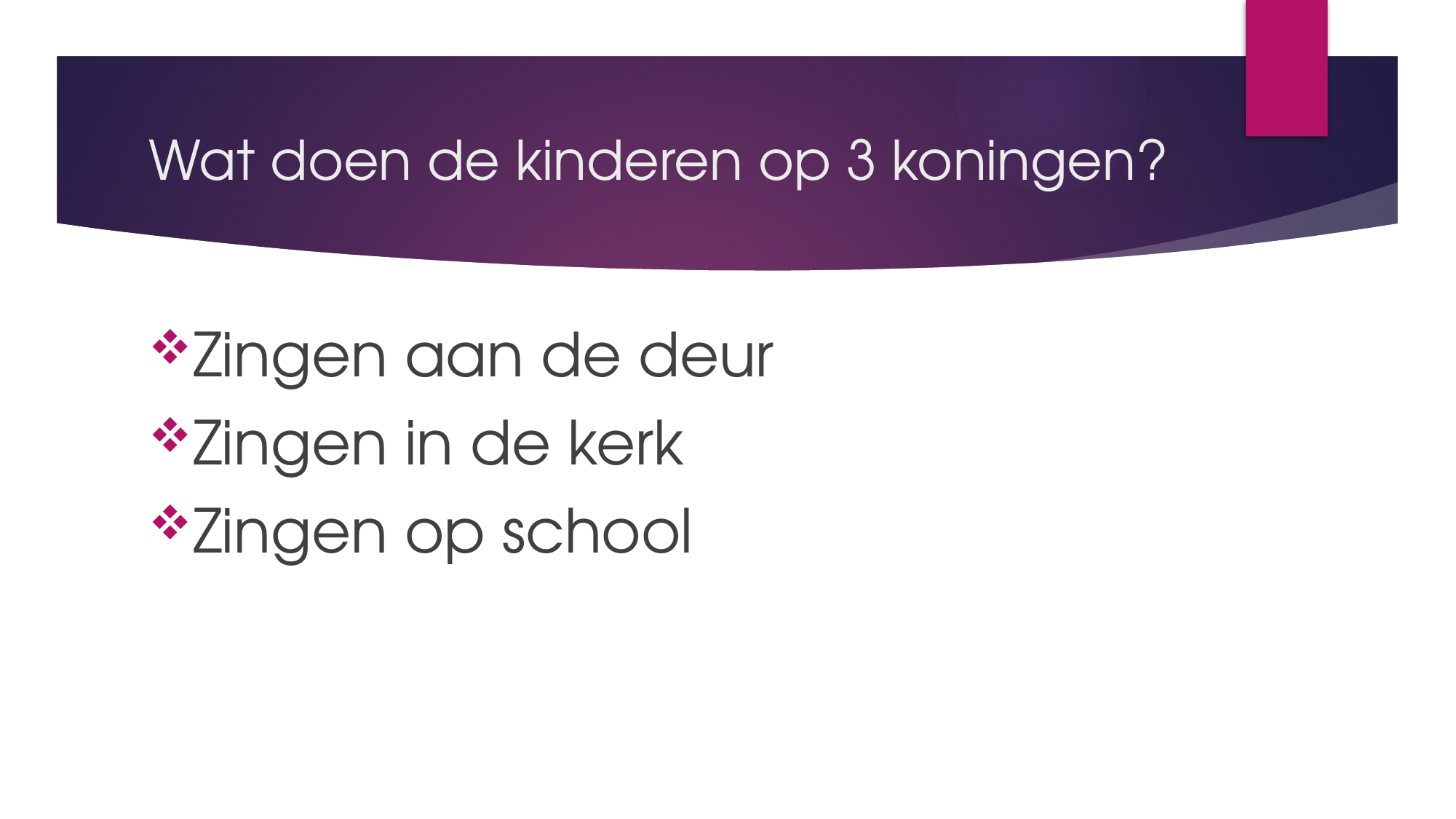

# Wat doen de kinderen op 3 koningen?
Zingen aan de deur
Zingen in de kerk
Zingen op school